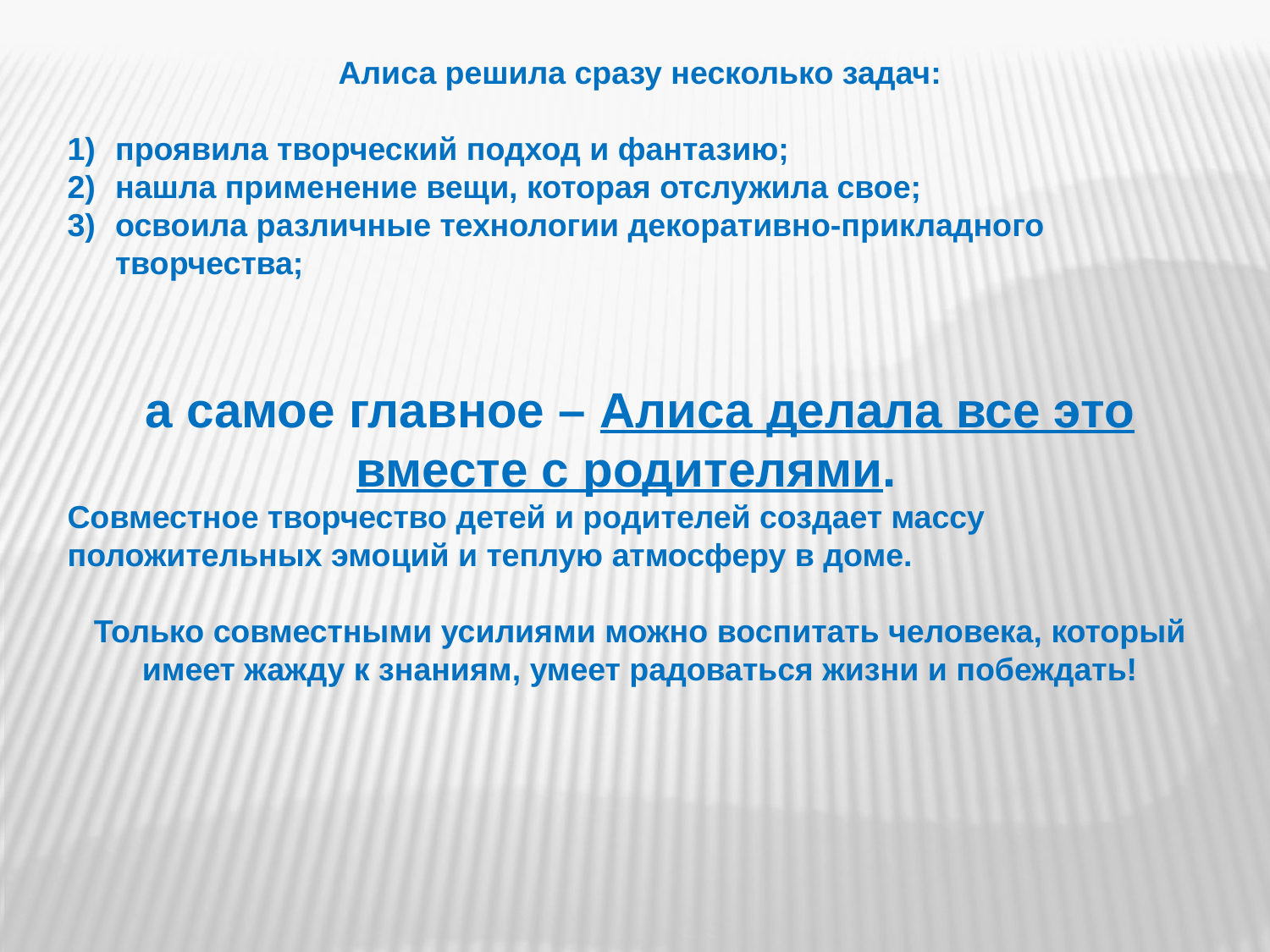

Алиса решила сразу несколько задач:

проявила творческий подход и фантазию;
нашла применение вещи, которая отслужила свое;
освоила различные технологии декоративно-прикладного творчества;

а самое главное – Алиса делала все это вместе с родителями.
Совместное творчество детей и родителей создает массу положительных эмоций и теплую атмосферу в доме.

Только совместными усилиями можно воспитать человека, который имеет жажду к знаниям, умеет радоваться жизни и побеждать!

Благодарим за внимание!